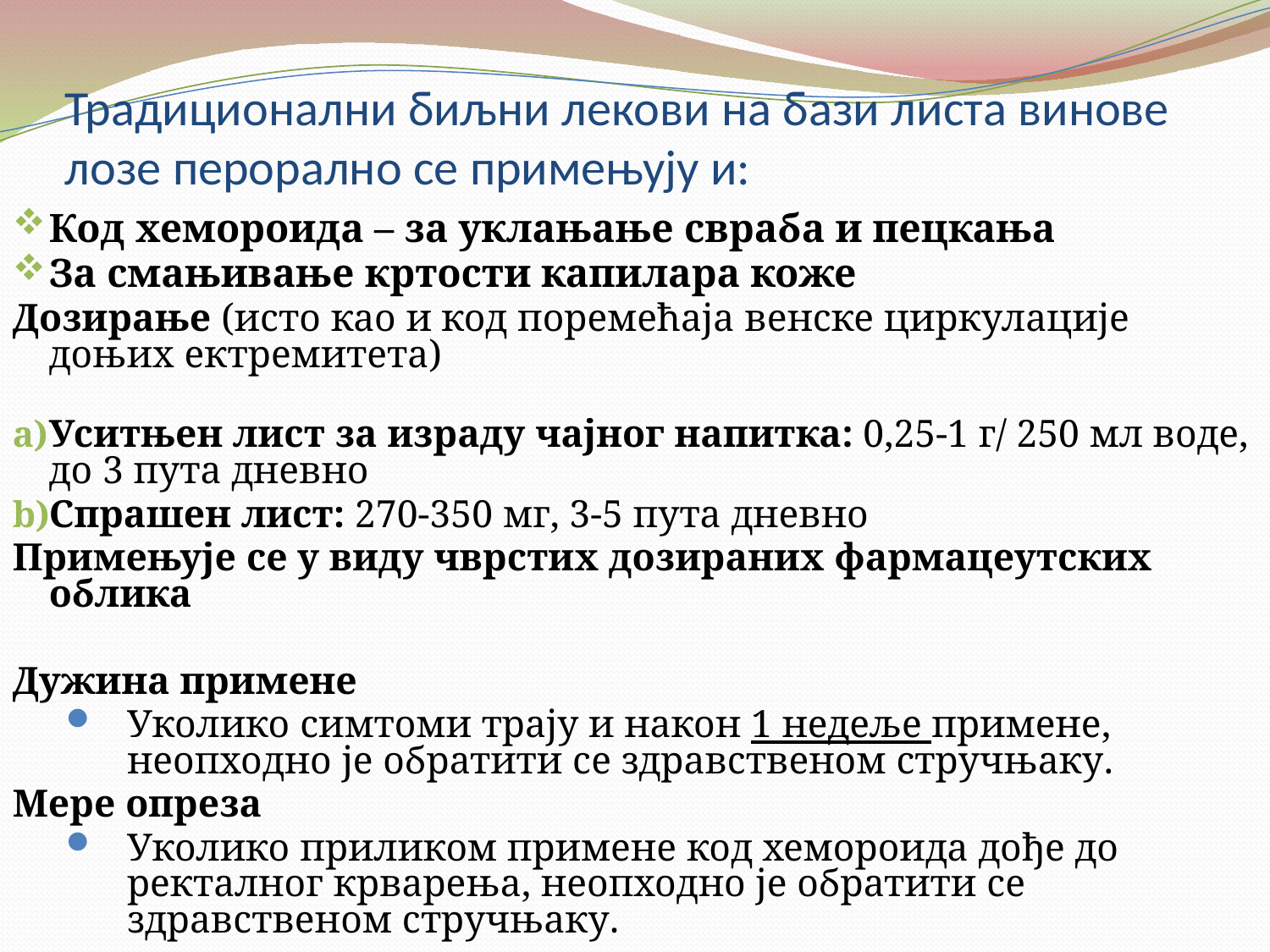

# Традиционални биљни лекови на бази листа винове лозе перорално се примењују и:
Код хемороида – за уклањање свраба и пецкања
За смањивање кртости капилара коже
Дозирање (исто као и код поремећаја венске циркулације доњих ектремитета)

Уситњен лист за израду чајног напитка: 0,25-1 г/ 250 мл воде, до 3 пута дневно
Спрашен лист: 270-350 мг, 3-5 пута дневно
Примењује се у виду чврстих дозираних фармацеутских облика

Дужина примене
Уколико симтоми трају и након 1 недеље примене, неопходно је обратити се здравственом стручњаку.
Мере опреза
Уколико приликом примене код хемороида дође до ректалног крварења, неопходно је обратити се здравственом стручњаку.